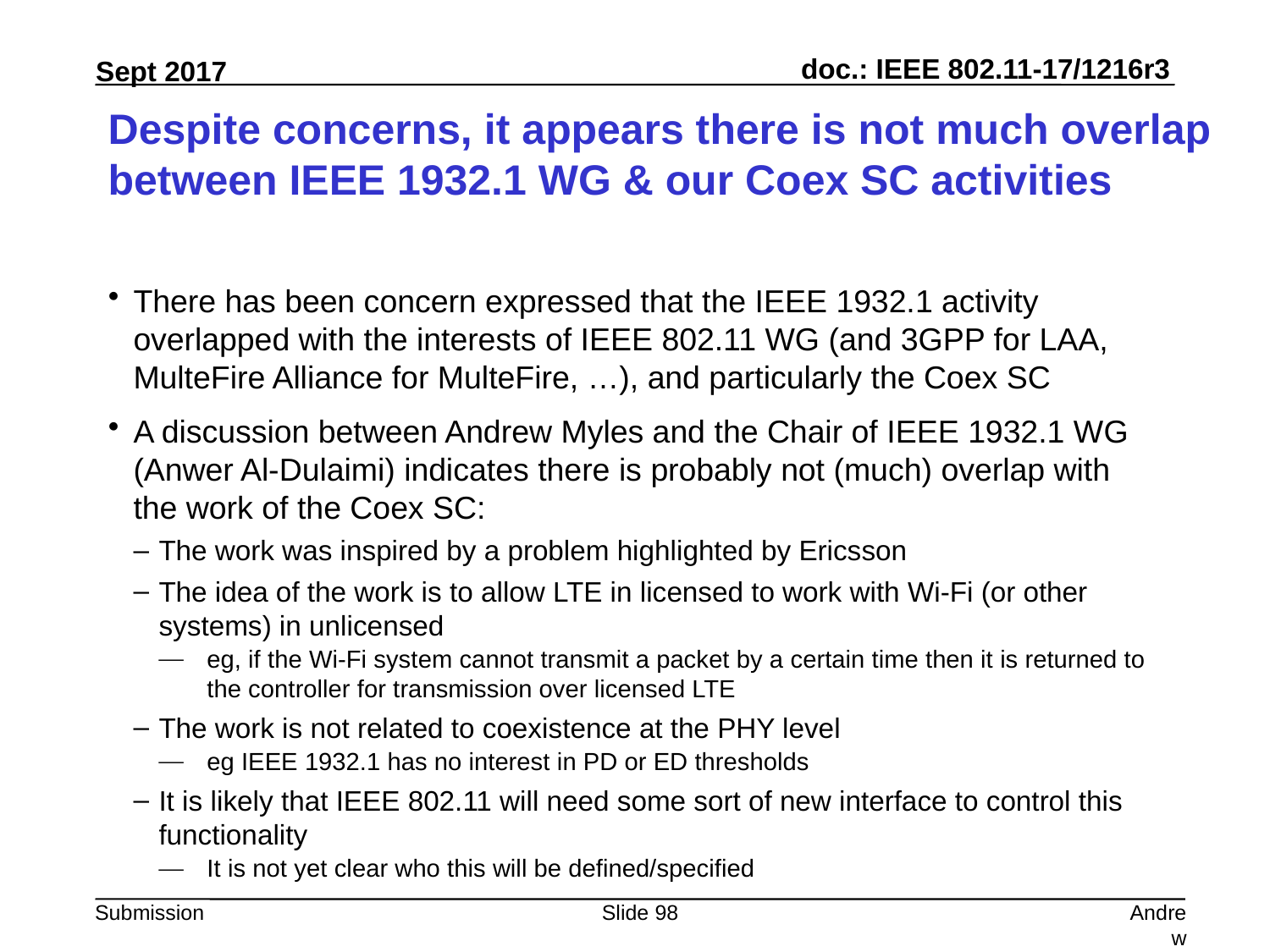

# Despite concerns, it appears there is not much overlap between IEEE 1932.1 WG & our Coex SC activities
There has been concern expressed that the IEEE 1932.1 activity overlapped with the interests of IEEE 802.11 WG (and 3GPP for LAA, MulteFire Alliance for MulteFire, …), and particularly the Coex SC
A discussion between Andrew Myles and the Chair of IEEE 1932.1 WG (Anwer Al-Dulaimi) indicates there is probably not (much) overlap with the work of the Coex SC:
The work was inspired by a problem highlighted by Ericsson
The idea of the work is to allow LTE in licensed to work with Wi-Fi (or other systems) in unlicensed
eg, if the Wi-Fi system cannot transmit a packet by a certain time then it is returned to the controller for transmission over licensed LTE
The work is not related to coexistence at the PHY level
eg IEEE 1932.1 has no interest in PD or ED thresholds
It is likely that IEEE 802.11 will need some sort of new interface to control this functionality
It is not yet clear who this will be defined/specified
Slide 98
Andrew Myles, Cisco